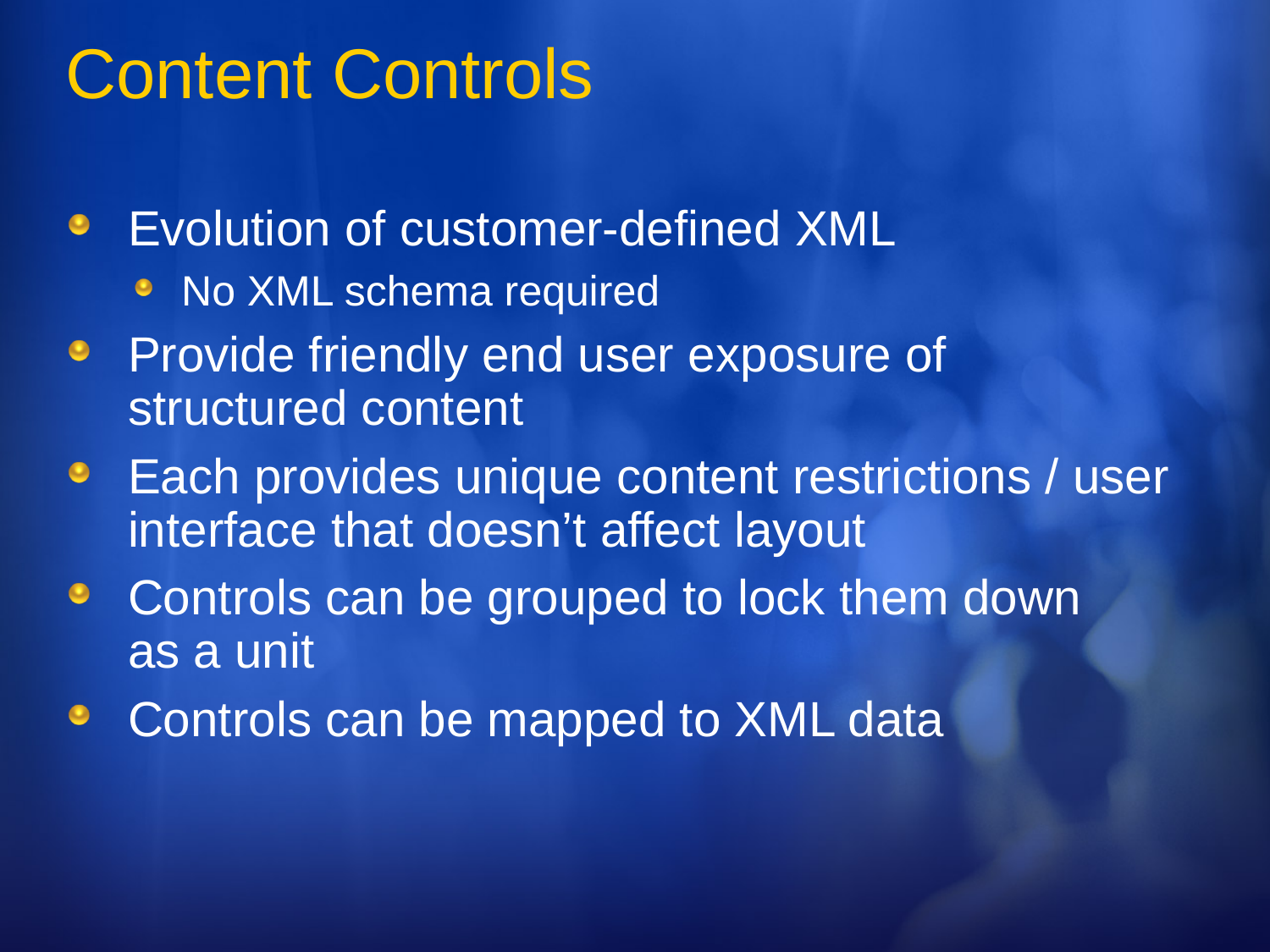

# Content Controls
Evolution of customer-defined XML
No XML schema required
Provide friendly end user exposure of
structured content
Each provides unique content restrictions / user interface that doesn’t affect layout
Controls can be grouped to lock them down
as a unit
Controls can be mapped to XML data